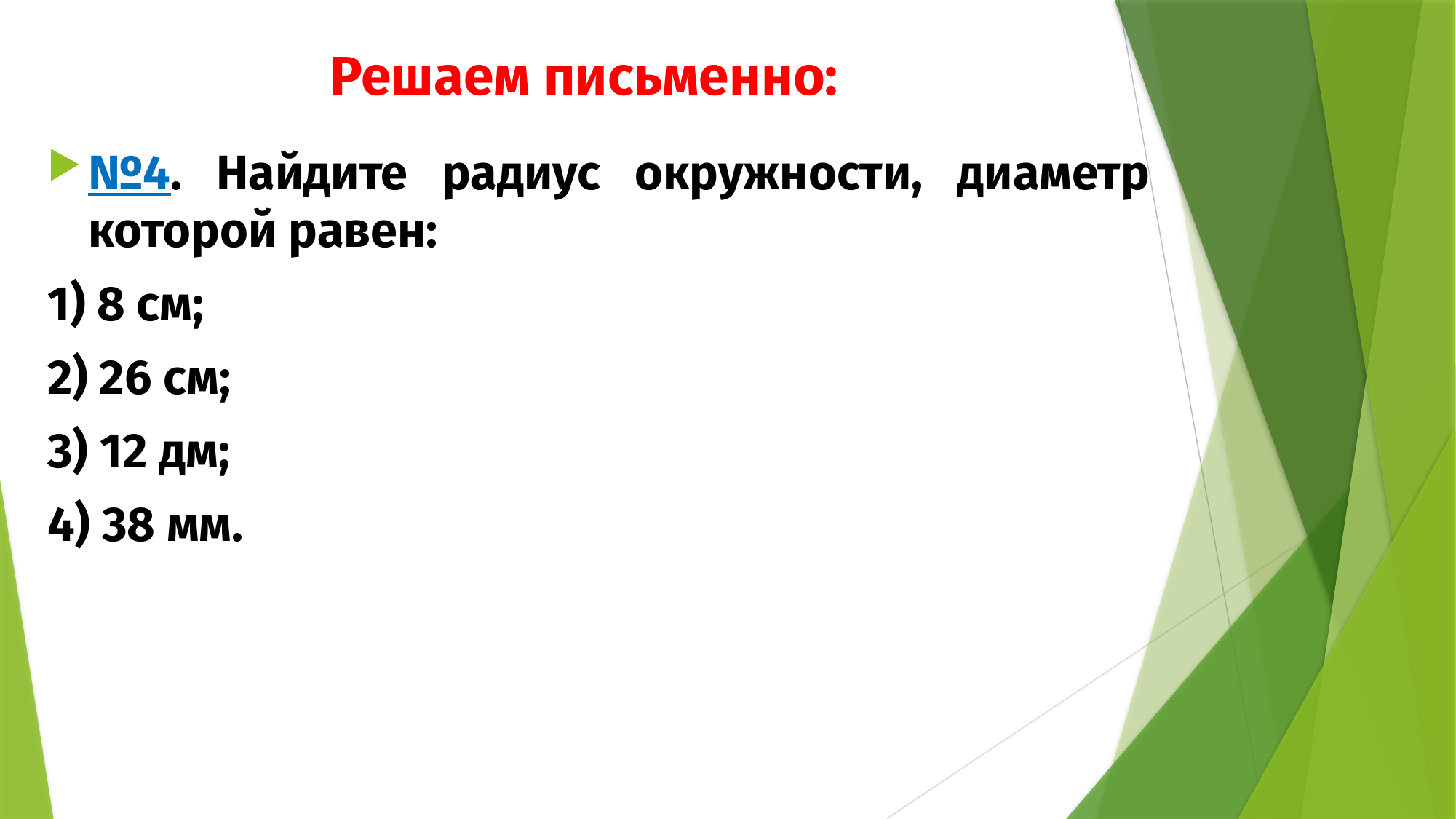

# Решаем письменно:
№4. Найдите радиус окружности, диаметр которой равен:
1) 8 см;
2) 26 см;
3) 12 дм;
4) 38 мм.